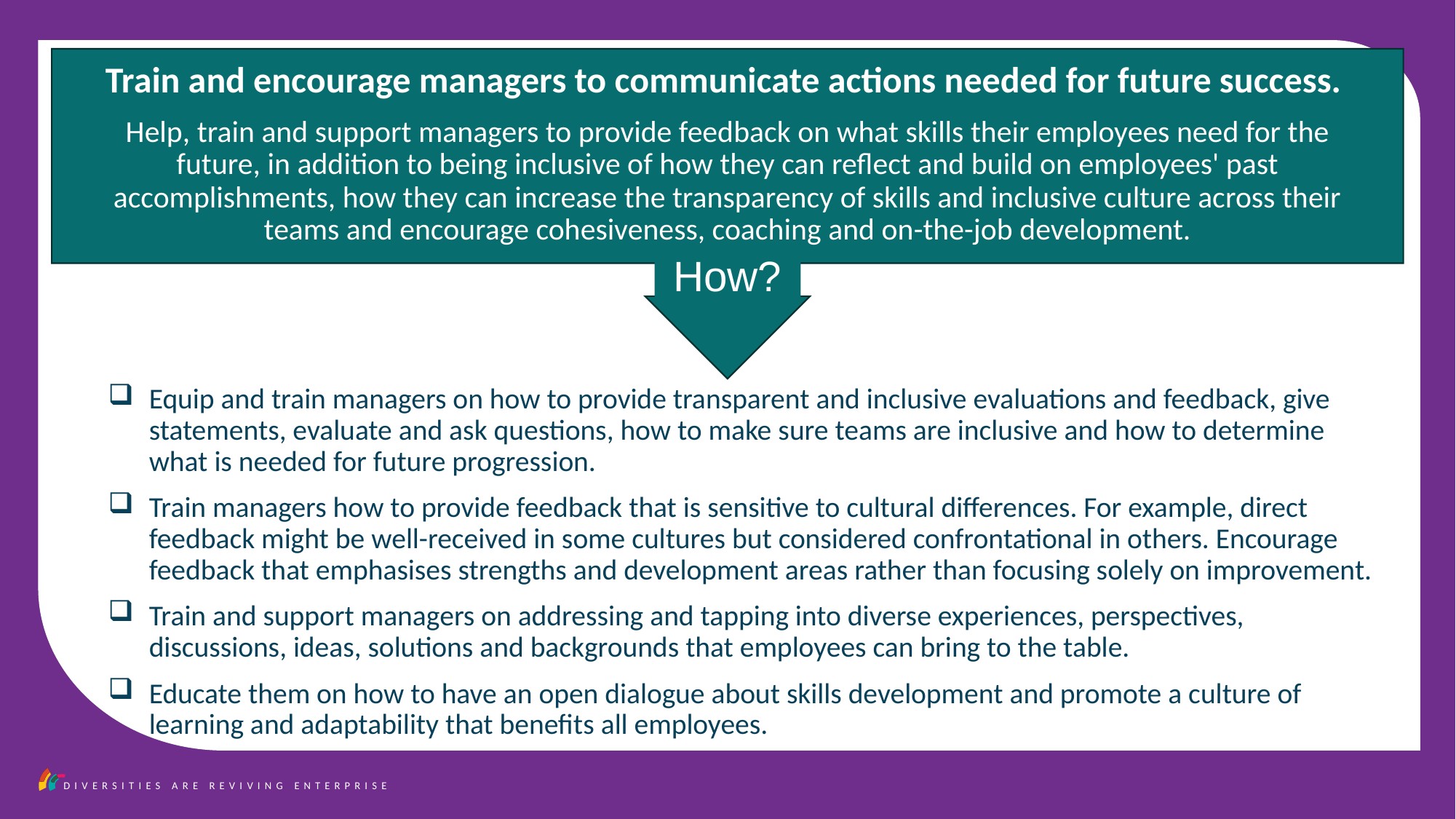

Train and encourage managers to communicate actions needed for future success.
Help, train and support managers to provide feedback on what skills their employees need for the future, in addition to being inclusive of how they can reflect and build on employees' past accomplishments, how they can increase the transparency of skills and inclusive culture across their teams and encourage cohesiveness, coaching and on-the-job development.
How?
Equip and train managers on how to provide transparent and inclusive evaluations and feedback, give statements, evaluate and ask questions, how to make sure teams are inclusive and how to determine what is needed for future progression.
Train managers how to provide feedback that is sensitive to cultural differences. For example, direct feedback might be well-received in some cultures but considered confrontational in others. Encourage feedback that emphasises strengths and development areas rather than focusing solely on improvement.
Train and support managers on addressing and tapping into diverse experiences, perspectives, discussions, ideas, solutions and backgrounds that employees can bring to the table.
Educate them on how to have an open dialogue about skills development and promote a culture of learning and adaptability that benefits all employees.